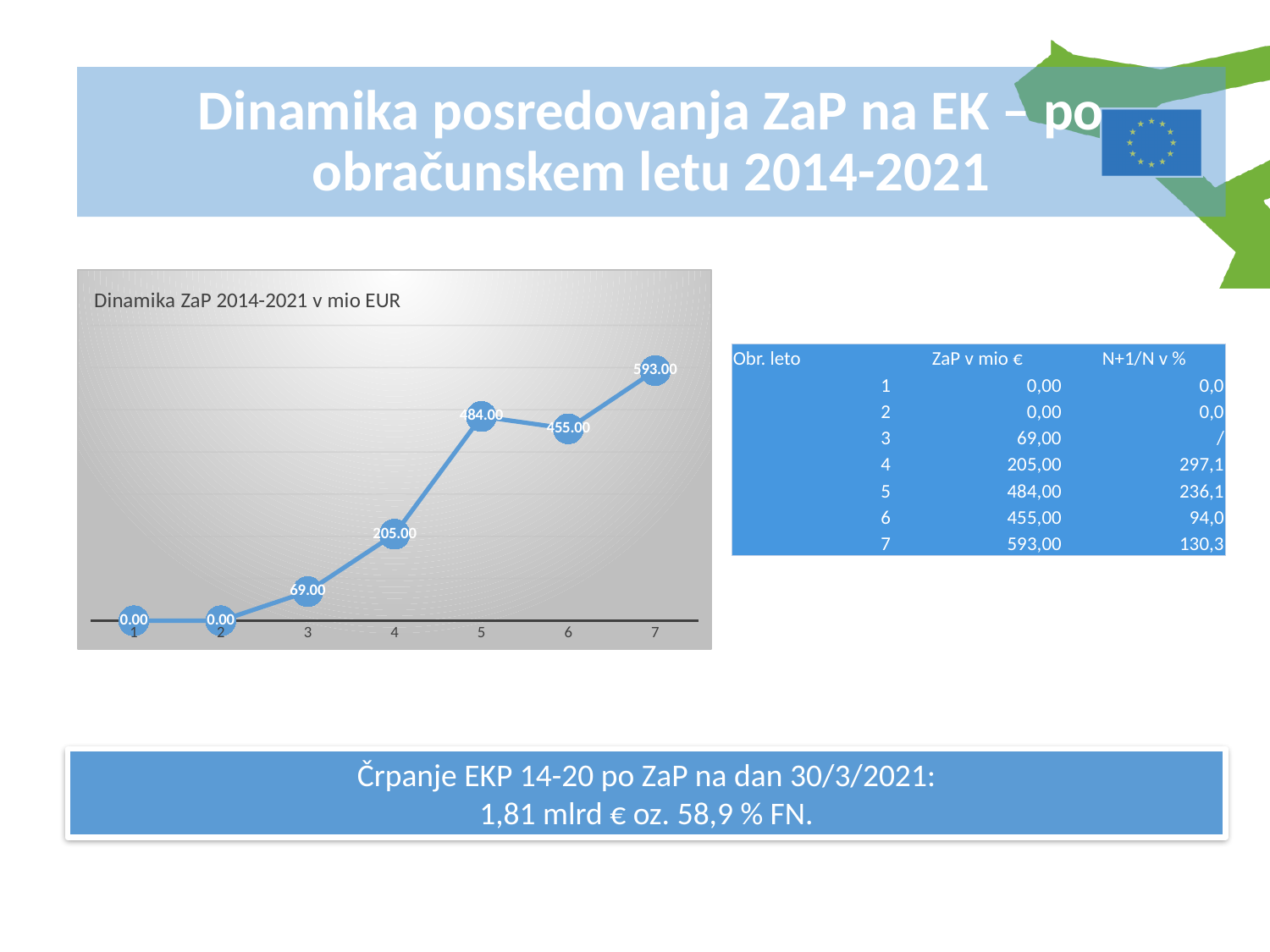

Dinamika posredovanja ZaP na EK – po obračunskem letu 2014-2021

### Chart: Dinamika ZaP 2014-2021 v mio EUR

| Category |  |
|---|---|
| 1 | 0.0 |
| 2 | 0.0 |
| 3 | 69.0 |
| 4 | 205.0 |
| 5 | 484.0 |
| 6 | 455.0 |
| 7 | 593.0 |
| Obr. leto | ZaP v mio € | N+1/N v % |
| --- | --- | --- |
| 1 | 0,00 | 0,0 |
| 2 | 0,00 | 0,0 |
| 3 | 69,00 | / |
| 4 | 205,00 | 297,1 |
| 5 | 484,00 | 236,1 |
| 6 | 455,00 | 94,0 |
| 7 | 593,00 | 130,3 |
Črpanje EKP 14-20 po ZaP na dan 30/3/2021:
1,81 mlrd € oz. 58,9 % FN.